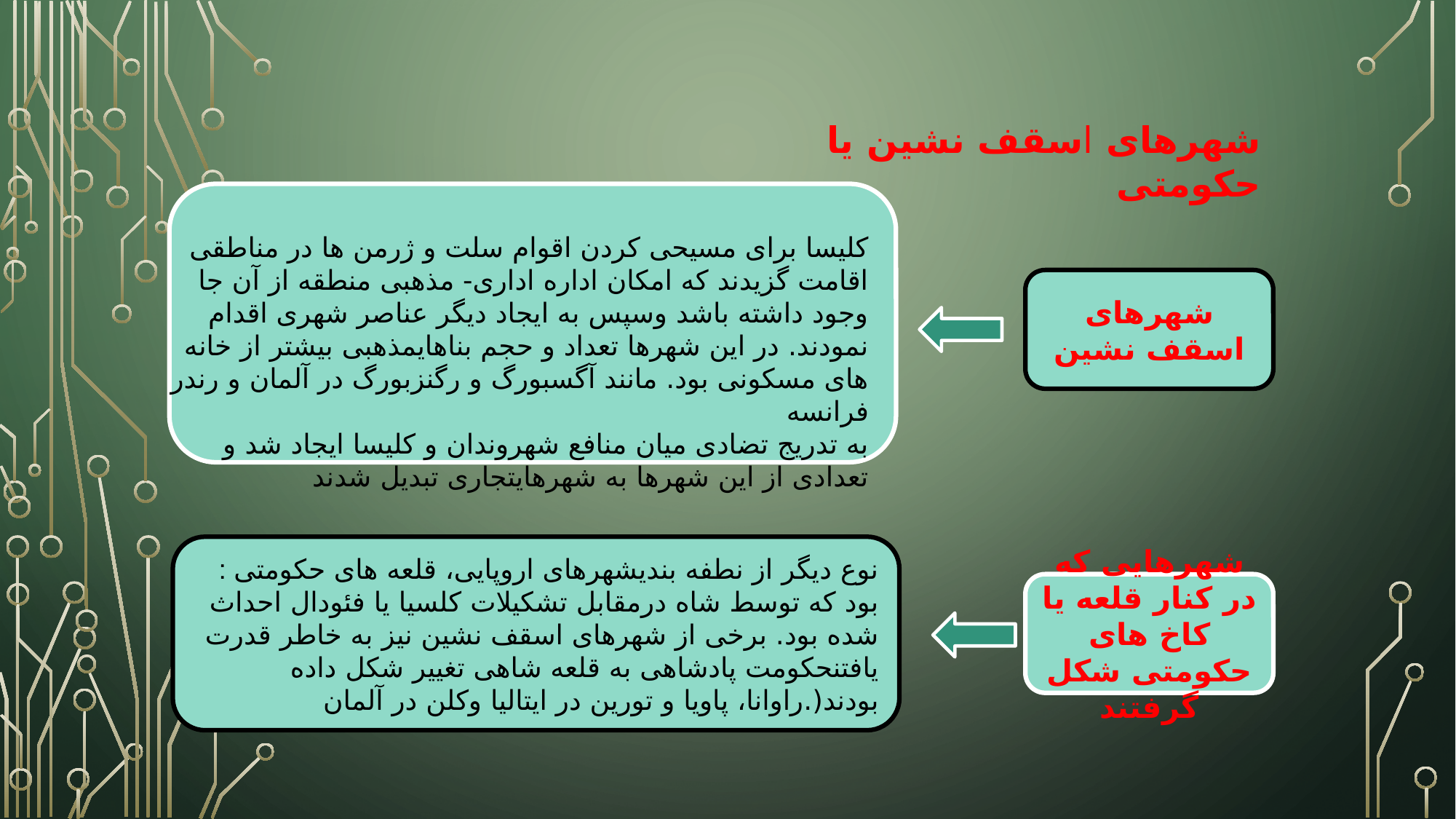

شهرهای اسقف نشین یا حکومتی
#

 کلیسا برای مسیحی کردن اقوام سلت و ژرمن ها در مناطقی اقامت گزیدند که امکان اداره اداری- مذهبی منطقه از آن جا وجود داشته باشد وسپس به ایجاد دیگر عناصر شهری اقدام نمودند. در این شهرها تعداد و حجم بناهایمذهبی بیشتر از خانه های مسکونی بود. مانند آگسبورگ و رگنزبورگ در آلمان و رندر فرانسه
به تدریج تضادی میان منافع شهروندان و کلیسا ایجاد شد و تعدادی از این شهرها به شهرهایتجاری تبدیل شدند
شهرهای اسقف نشین

: نوع دیگر از نطفه بندیشهرهای اروپایی، قلعه های حکومتی بود که توسط شاه درمقابل تشکیلات کلسیا یا فئودال احداث شده بود. برخی از شهرهای اسقف نشین نیز به خاطر قدرت یافتنحکومت پادشاهی به قلعه شاهی تغییر شکل داده بودند(.راوانا، پاویا و تورین در ایتالیا وکلن در آلمان
شهرهایی که در کنار قلعه یا کاخ های حکومتی شکل گرفتند